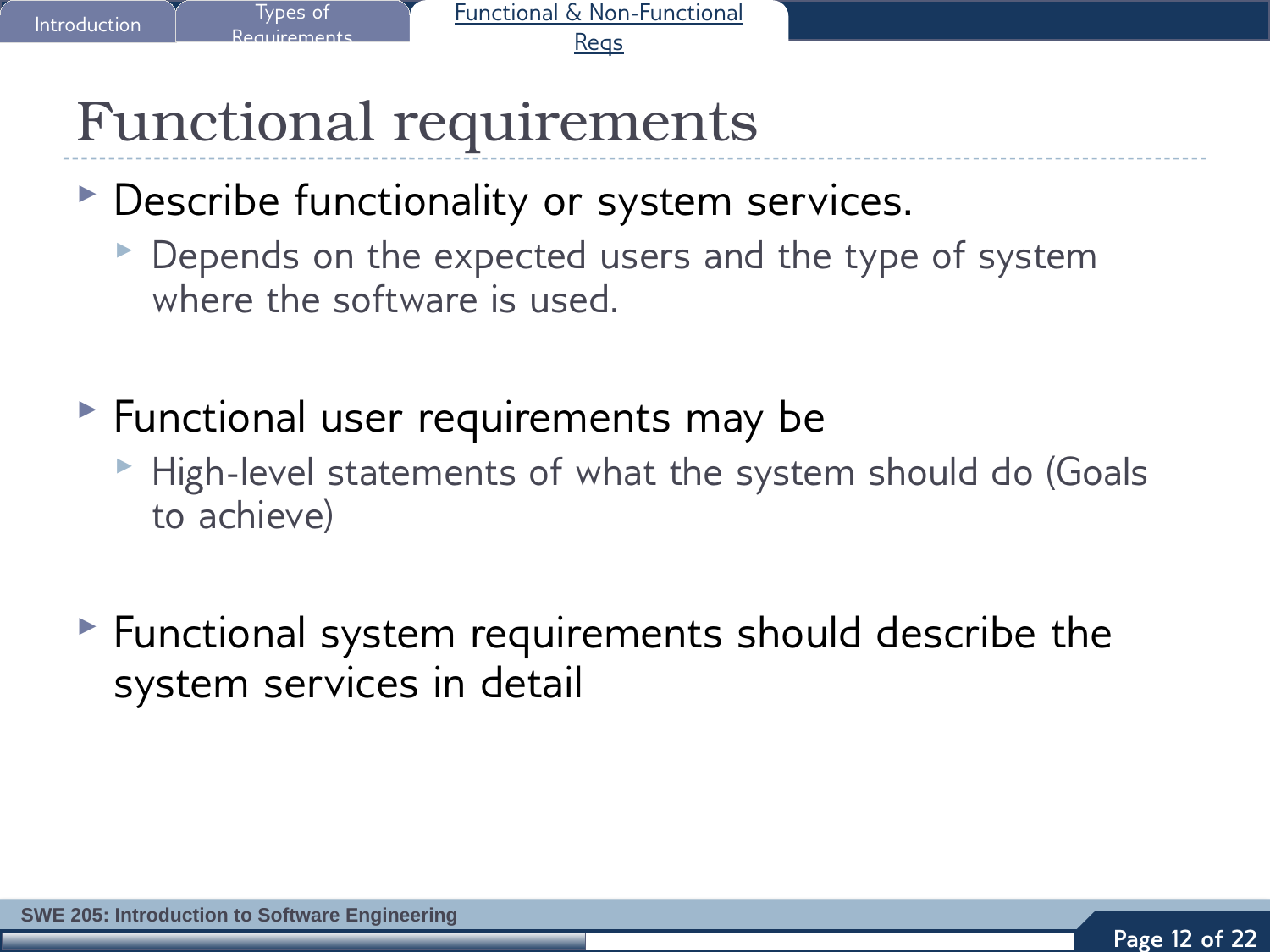

Introduction
Types of Requirements
Functional & Non-Functional Reqs
# Functional requirements
Describe functionality or system services.
Depends on the expected users and the type of system where the software is used.

Functional user requirements may be
High-level statements of what the system should do (Goals to achieve)

Functional system requirements should describe the system services in detail

12
Page 12 of 22